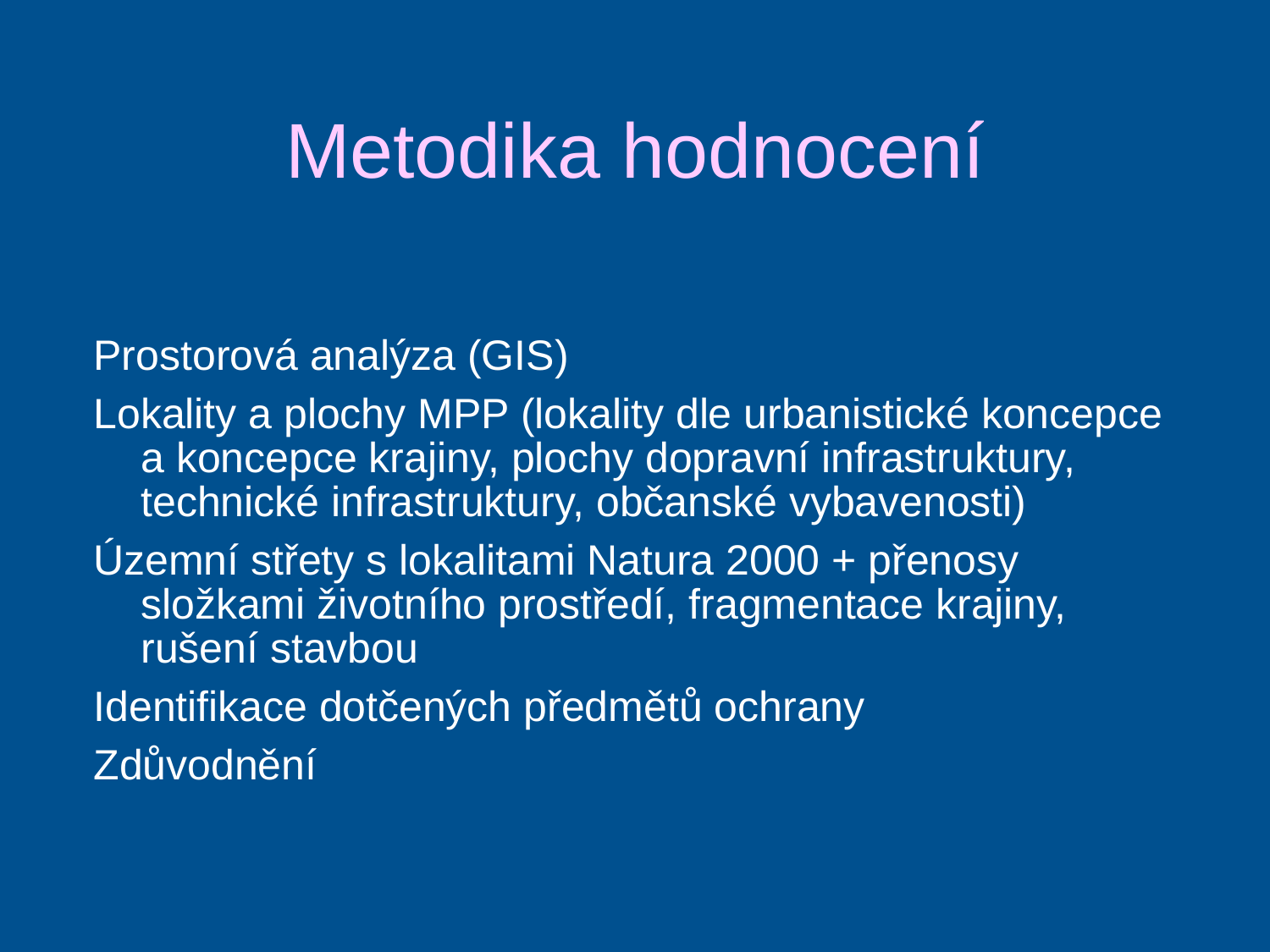

Metodika hodnocení

Prostorová analýza (GIS)
Lokality a plochy MPP (lokality dle urbanistické koncepce a koncepce krajiny, plochy dopravní infrastruktury, technické infrastruktury, občanské vybavenosti)
Územní střety s lokalitami Natura 2000 + přenosy složkami životního prostředí, fragmentace krajiny, rušení stavbou
Identifikace dotčených předmětů ochrany
Zdůvodnění